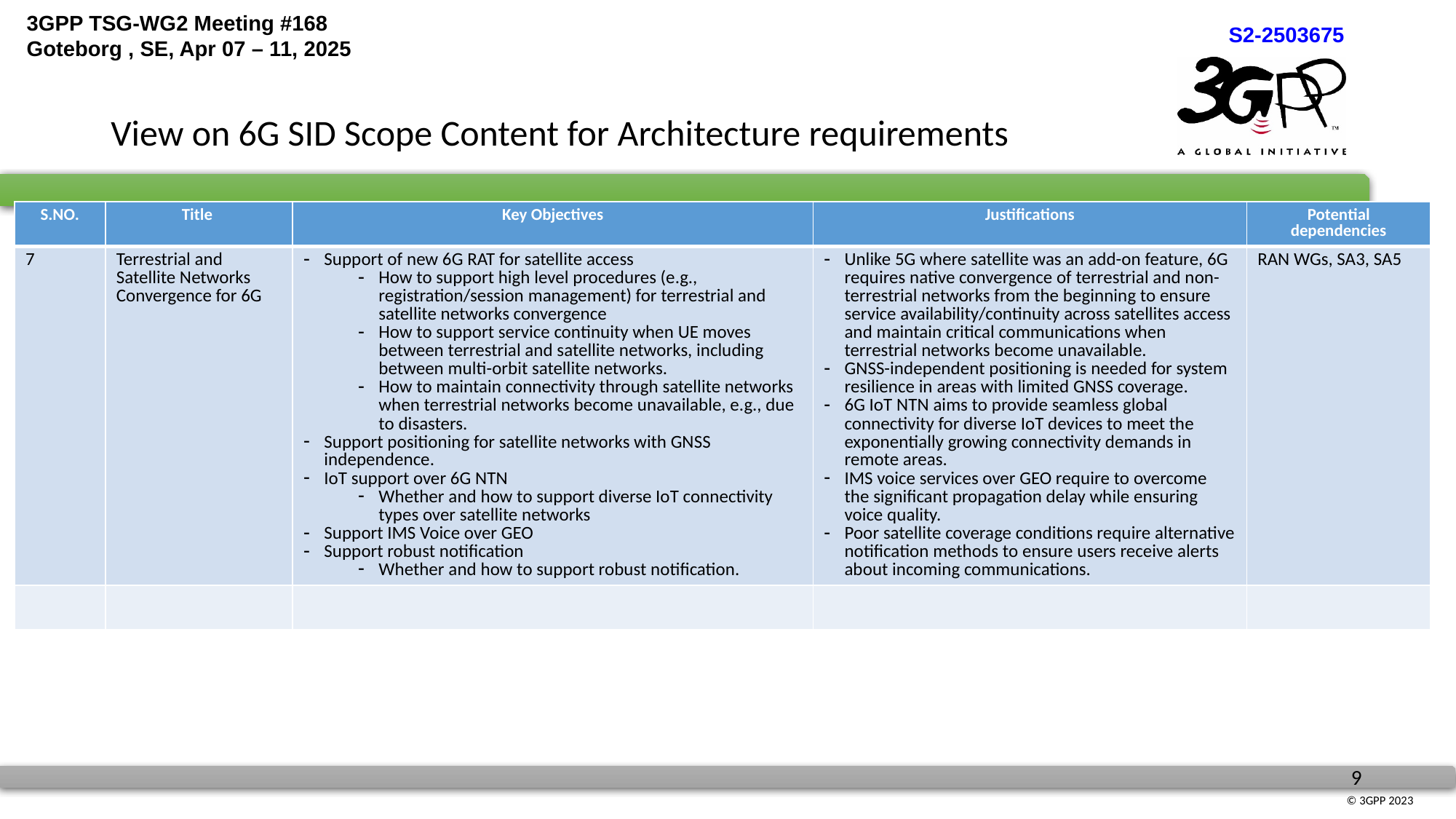

# View on 6G SID Scope Content for Architecture requirements
| S.NO. | Title | Key Objectives | Justifications | Potential dependencies |
| --- | --- | --- | --- | --- |
| 7 | Terrestrial and Satellite Networks Convergence for 6G | Support of new 6G RAT for satellite access How to support high level procedures (e.g., registration/session management) for terrestrial and satellite networks convergence How to support service continuity when UE moves between terrestrial and satellite networks, including between multi-orbit satellite networks. How to maintain connectivity through satellite networks when terrestrial networks become unavailable, e.g., due to disasters. Support positioning for satellite networks with GNSS independence. IoT support over 6G NTN Whether and how to support diverse IoT connectivity types over satellite networks Support IMS Voice over GEO Support robust notification Whether and how to support robust notification. | Unlike 5G where satellite was an add-on feature, 6G requires native convergence of terrestrial and non-terrestrial networks from the beginning to ensure service availability/continuity across satellites access and maintain critical communications when terrestrial networks become unavailable. GNSS-independent positioning is needed for system resilience in areas with limited GNSS coverage. 6G IoT NTN aims to provide seamless global connectivity for diverse IoT devices to meet the exponentially growing connectivity demands in remote areas. IMS voice services over GEO require to overcome the significant propagation delay while ensuring voice quality. Poor satellite coverage conditions require alternative notification methods to ensure users receive alerts about incoming communications. | RAN WGs, SA3, SA5 |
|  |  |  |  |  |